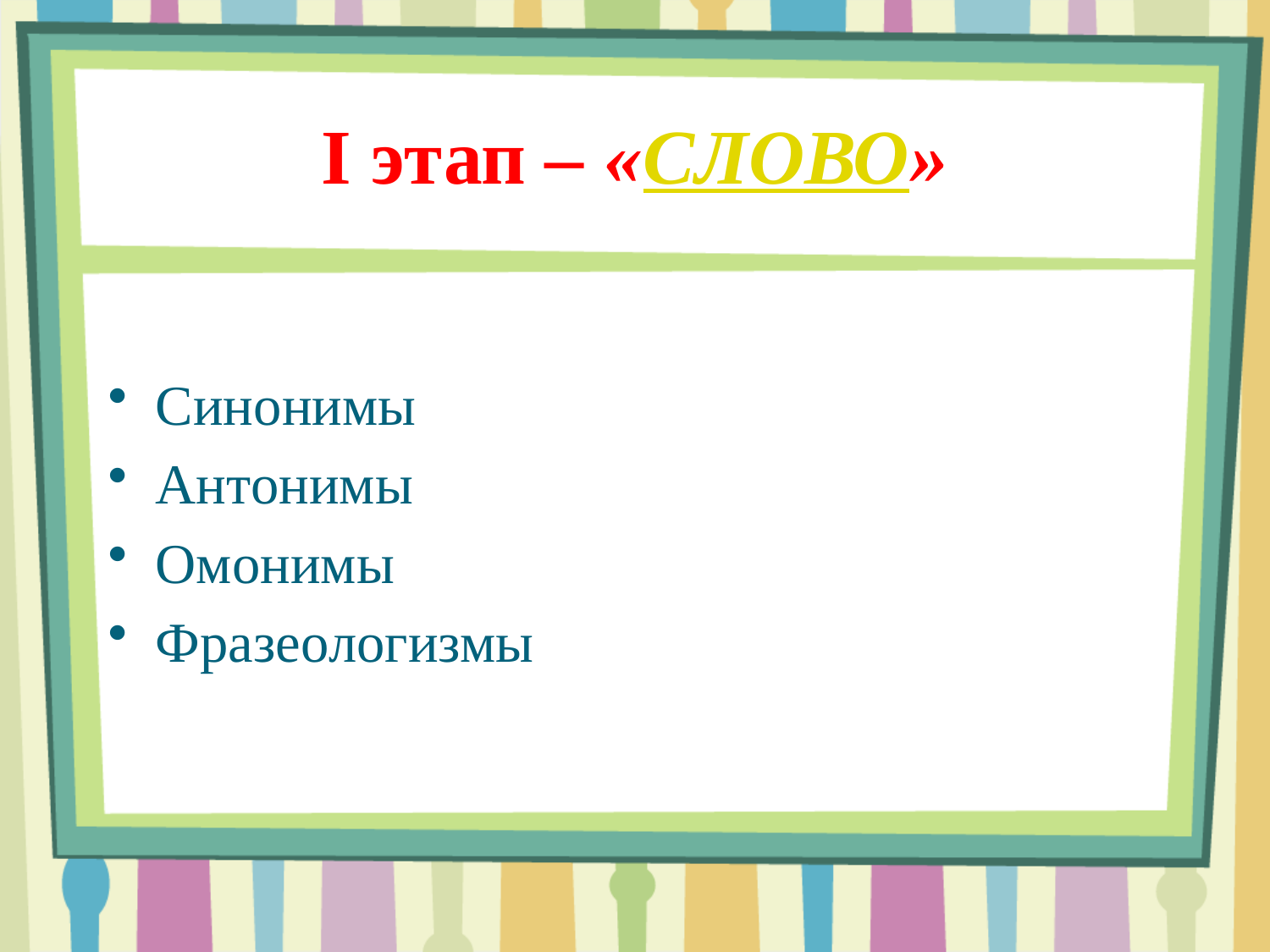

# I этап – «СЛОВО»

Синонимы
Антонимы
Омонимы
Фразеологизмы